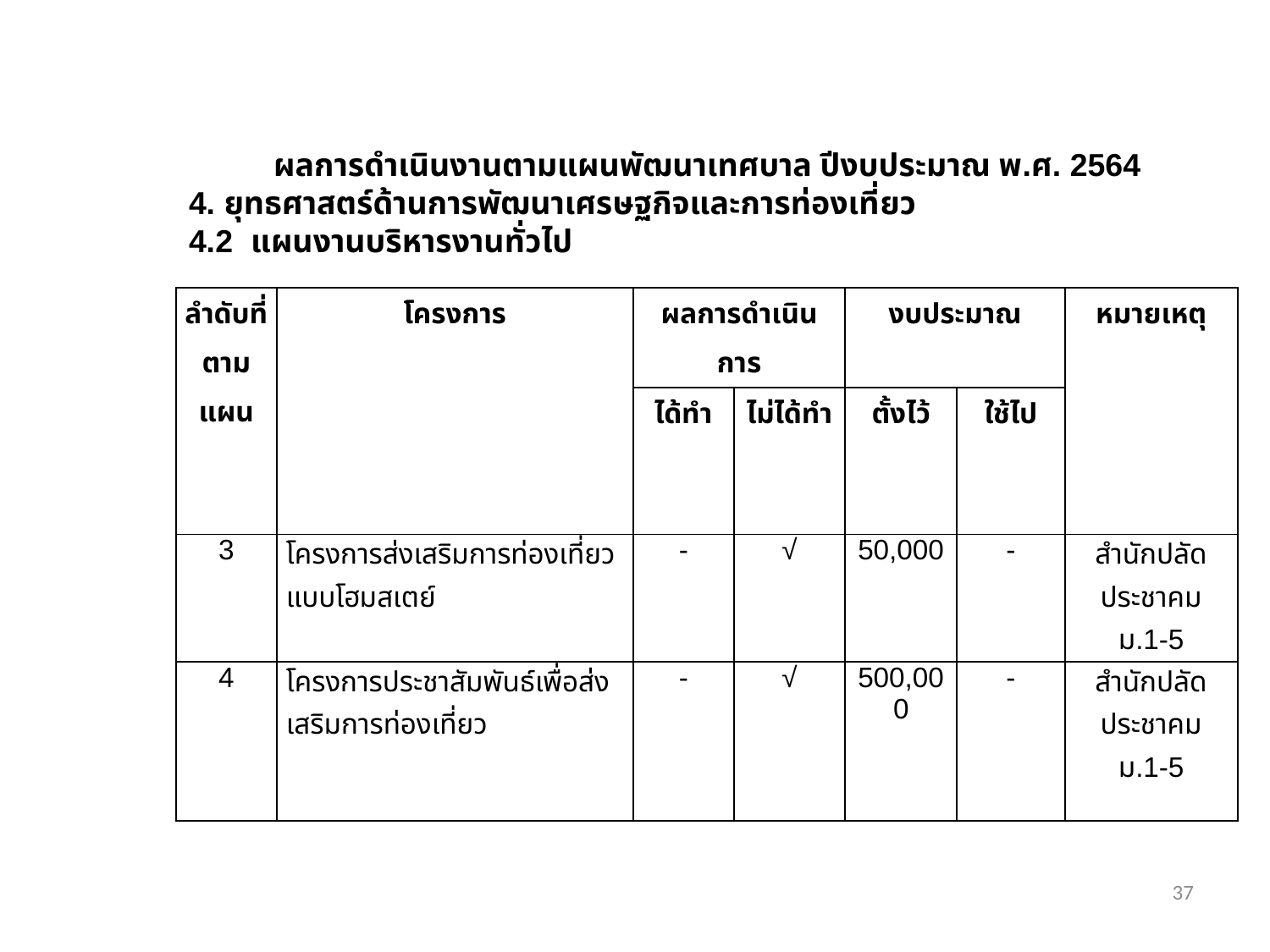

ผลการดำเนินงานตามแผนพัฒนาเทศบาล ปีงบประมาณ พ.ศ. 2564
4. ยุทธศาสตร์ด้านการพัฒนาเศรษฐกิจและการท่องเที่ยว
4.2  แผนงานบริหารงานทั่วไป
| ลำดับที่ตามแผน | โครงการ | ผลการดำเนินการ |  | งบประมาณ |  | หมายเหตุ |
| --- | --- | --- | --- | --- | --- | --- |
|  |  | ได้ทำ | ไม่ได้ทำ | ตั้งไว้ | ใช้ไป |  |
| 3 | โครงการส่งเสริมการท่องเที่ยวแบบโฮมสเตย์ | - | √ | 50,000 | - | สำนักปลัด ประชาคม ม.1-5 |
| 4 | โครงการประชาสัมพันธ์เพื่อส่งเสริมการท่องเที่ยว | - | √ | 500,000 | - | สำนักปลัด ประชาคม ม.1-5 |
37